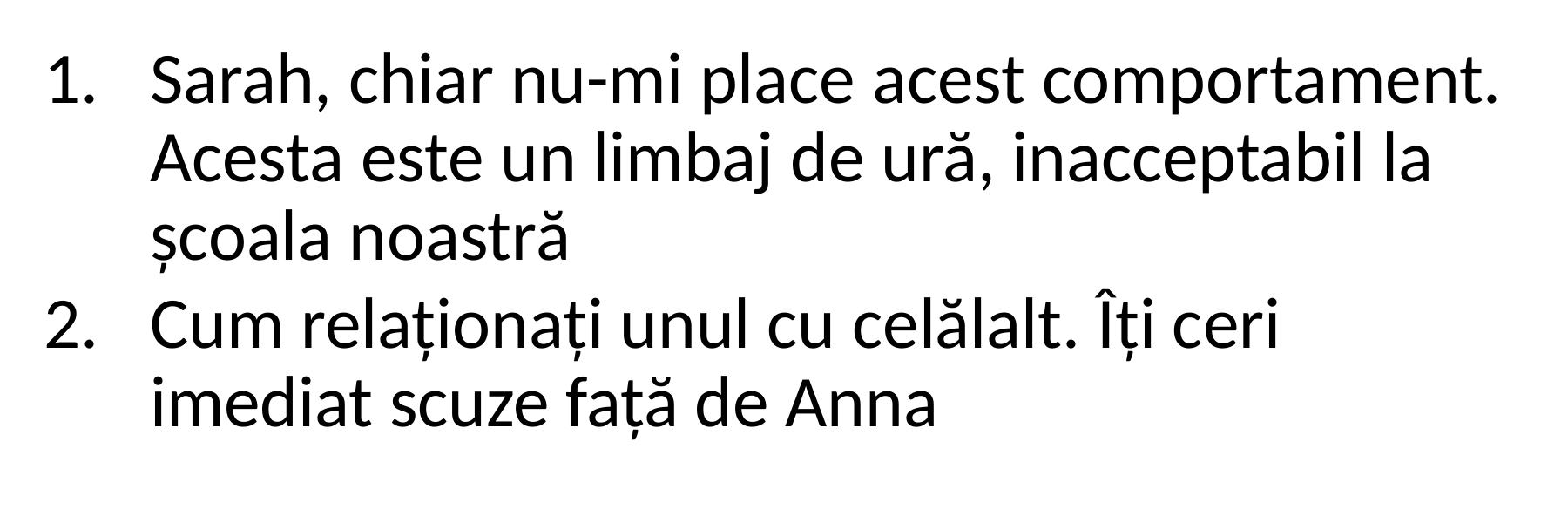

Sarah, chiar nu-mi place acest comportament. Acesta este un limbaj de ură, inacceptabil la școala noastră
Cum relaționați unul cu celălalt. Îți ceri imediat scuze față de Anna